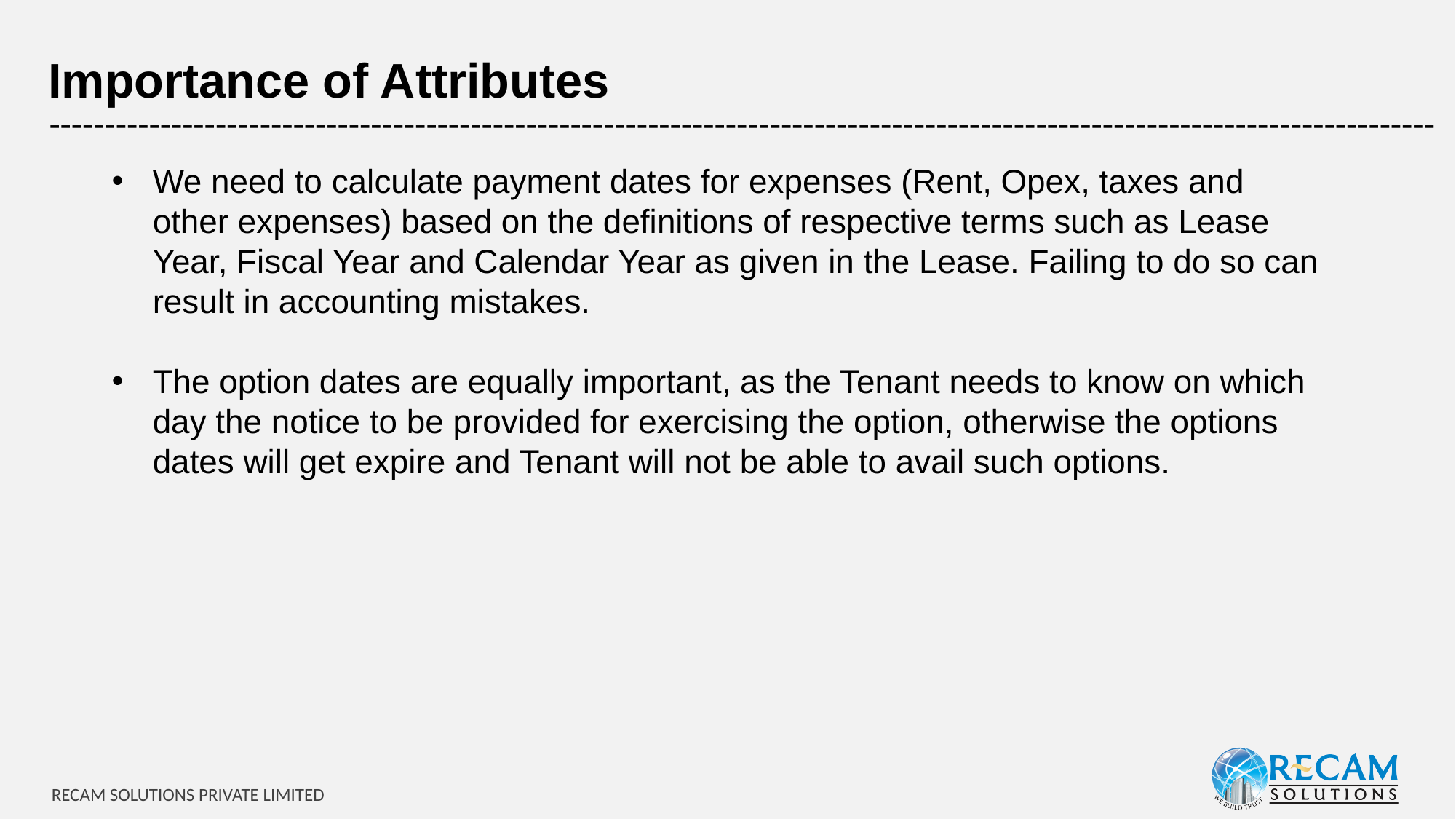

Importance of Attributes
-----------------------------------------------------------------------------------------------------------------------------
We need to calculate payment dates for expenses (Rent, Opex, taxes and other expenses) based on the definitions of respective terms such as Lease Year, Fiscal Year and Calendar Year as given in the Lease. Failing to do so can result in accounting mistakes.

The option dates are equally important, as the Tenant needs to know on which day the notice to be provided for exercising the option, otherwise the options dates will get expire and Tenant will not be able to avail such options.
RECAM SOLUTIONS PRIVATE LIMITED